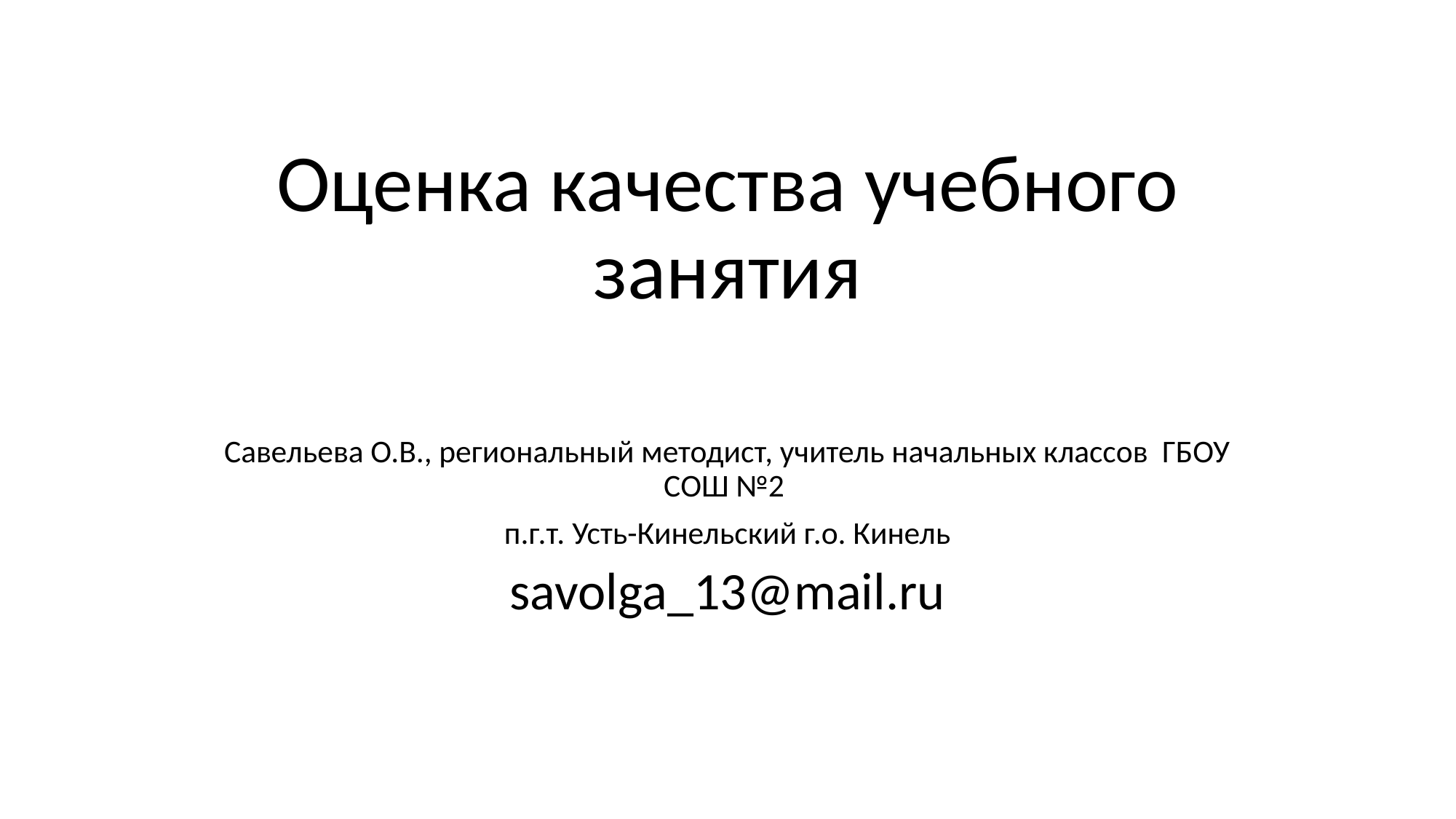

# Оценка качества учебного занятия
Савельева О.В., региональный методист, учитель начальных классов  ГБОУ СОШ №2
п.г.т. Усть-Кинельский г.о. Кинель
savolga_13@mail.ru